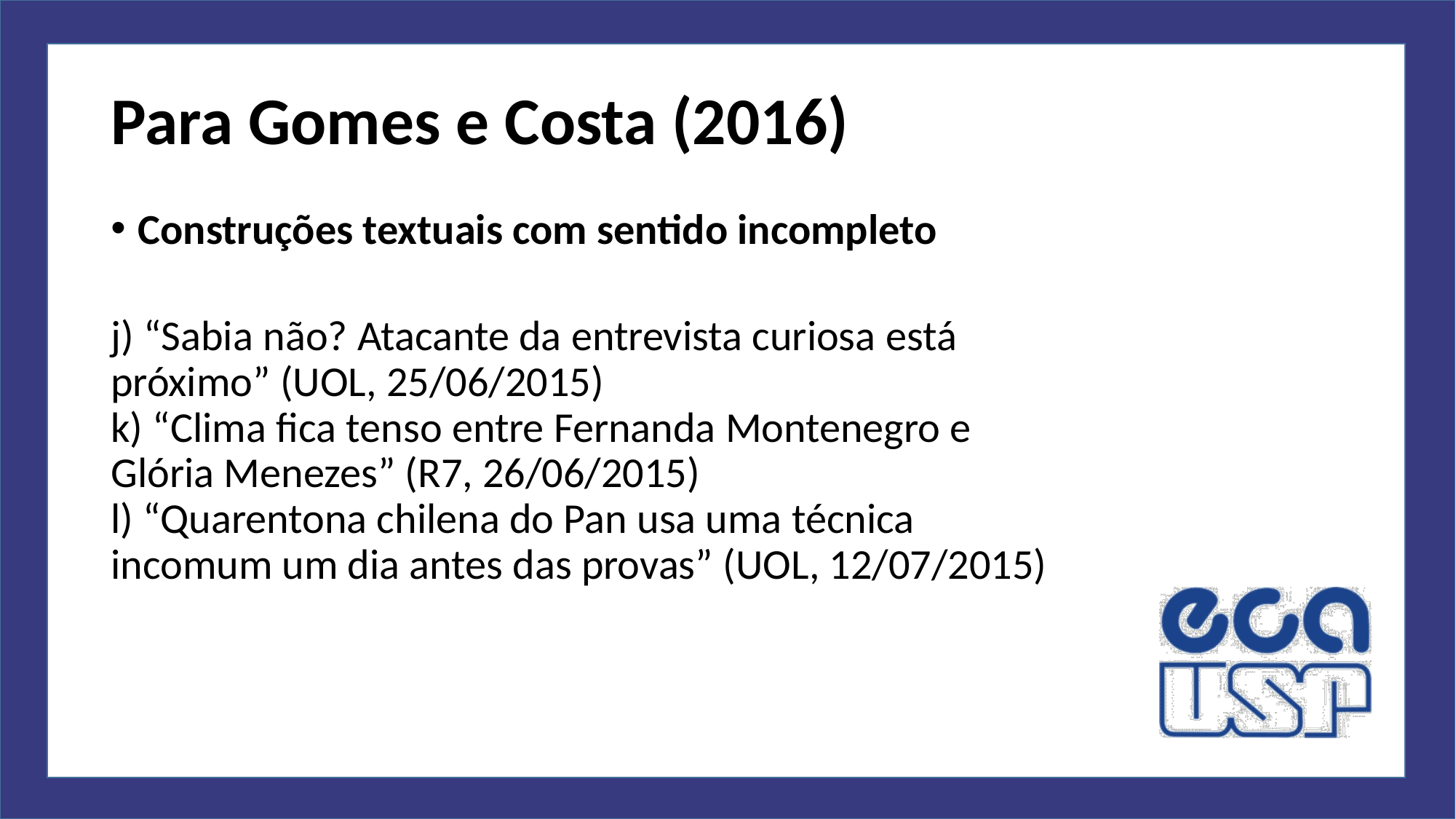

# Para Gomes e Costa (2016)
Construções textuais com sentido incompleto
j) “Sabia não? Atacante da entrevista curiosa está próximo” (UOL, 25/06/2015)
k) “Clima fica tenso entre Fernanda Montenegro e Glória Menezes” (R7, 26/06/2015)
l) “Quarentona chilena do Pan usa uma técnica incomum um dia antes das provas” (UOL, 12/07/2015)